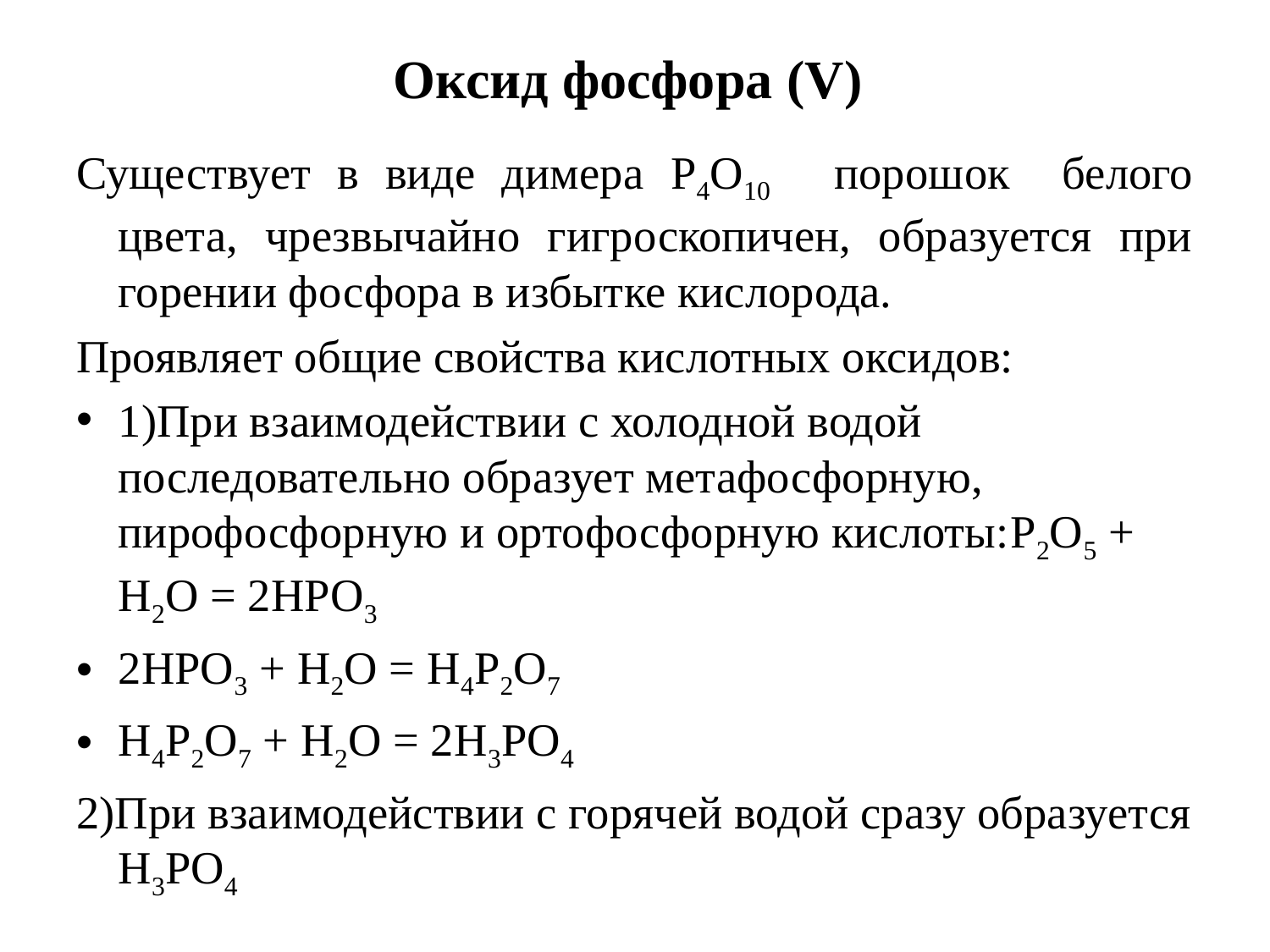

# Оксид фосфора (V)
Существует в виде димера P4O10   порошок  белого цвета, чрезвычайно гигроскопичен, образуется при горении фосфора в избытке кислорода.
Проявляет общие свойства кислотных оксидов:
1)При взаимодействии с холодной водой последовательно образует метафосфорную, пирофосфорную и ортофосфорную кислоты:P2O5 + H2O = 2HPO3
2HPO3 + H2O = H4P2O7
H4P2O7 + H2O = 2H3PO4
2)При взаимодействии с горячей водой сразу образуется H3PO4